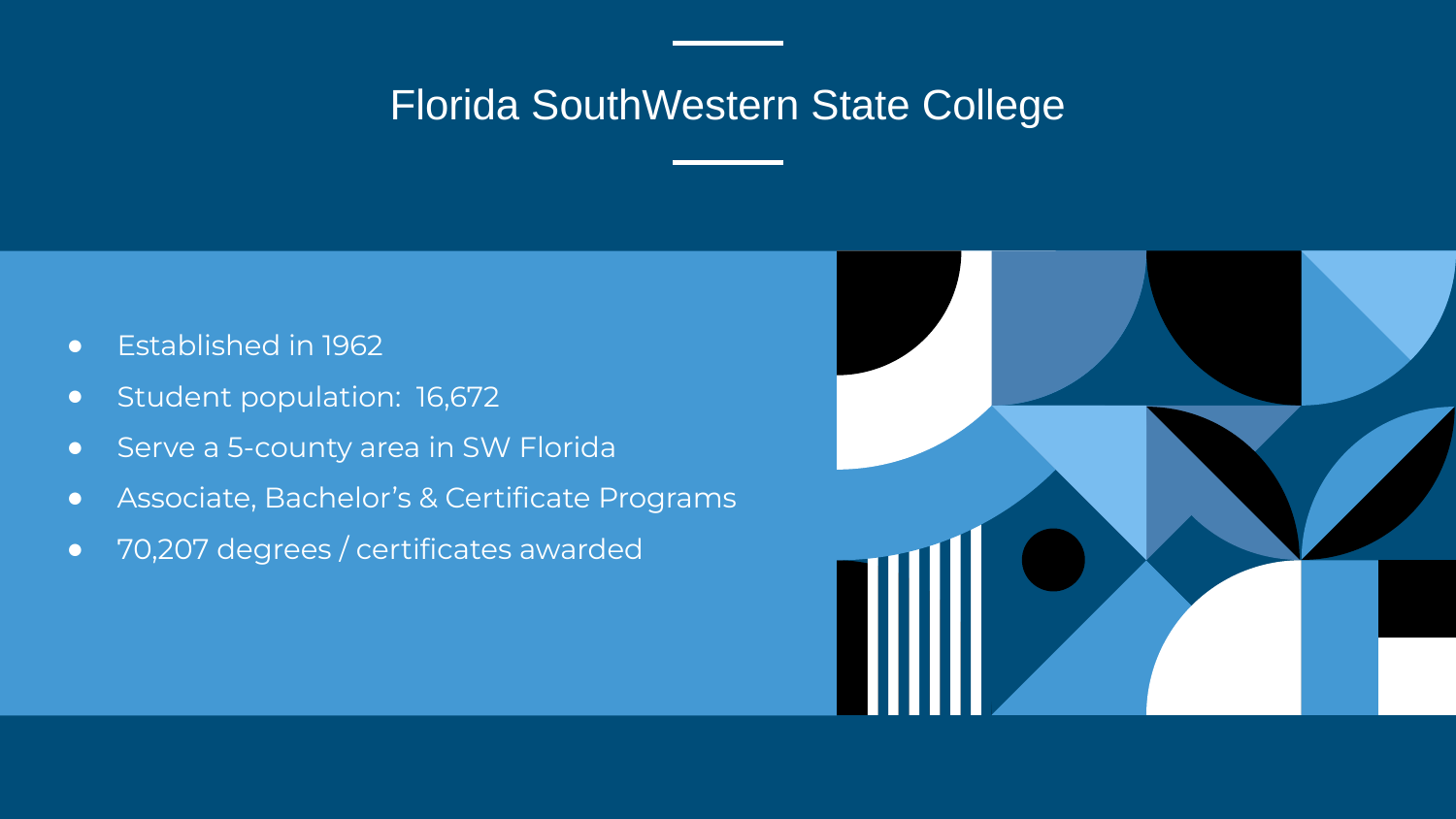

# Florida SouthWestern State College
Established in 1962
Student population:  16,672
Serve a 5-county area in SW Florida
Associate, Bachelor’s & Certificate Programs
70,207 degrees / certificates awarded